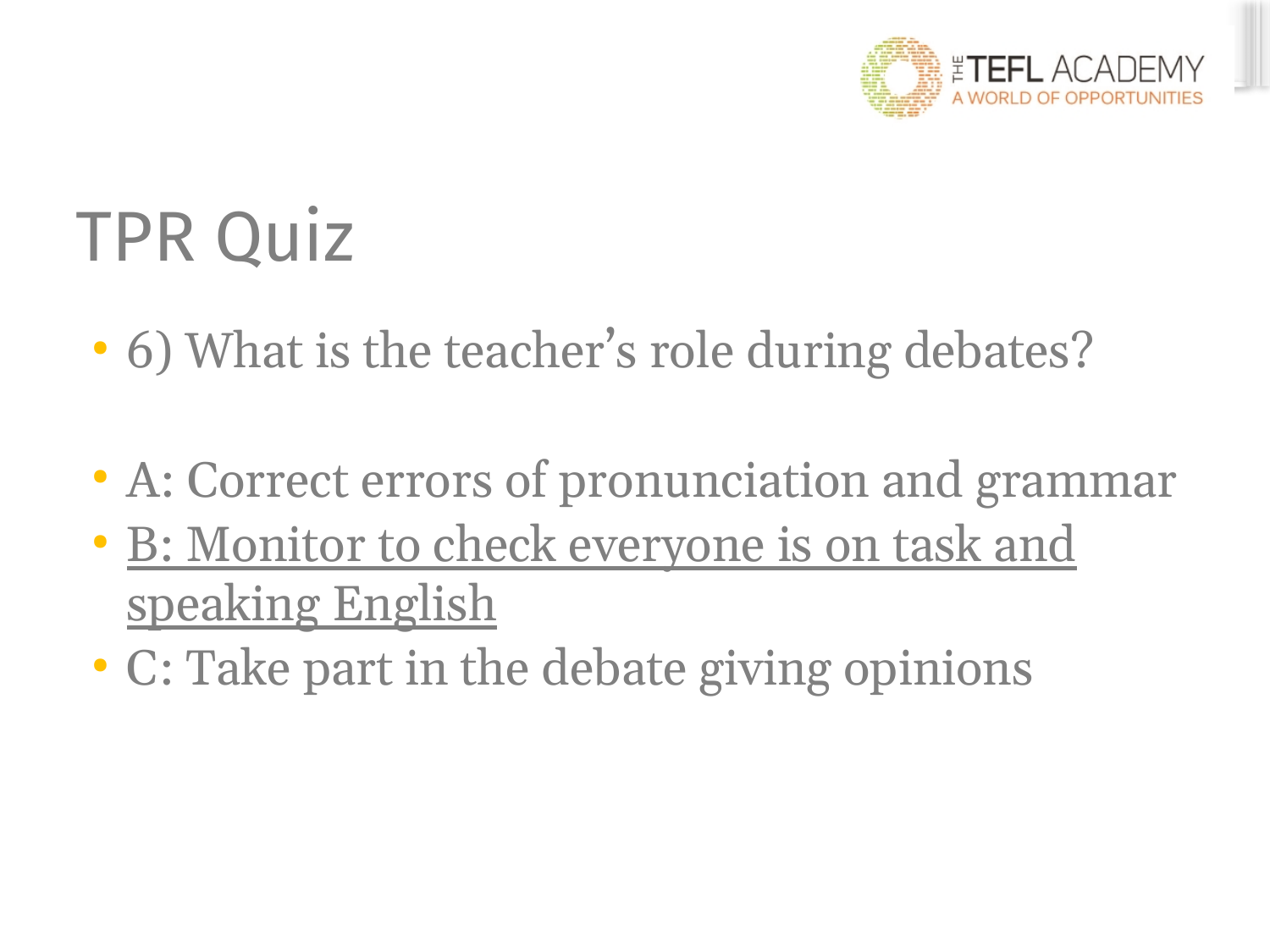

# TPR Quiz
6) What is the teacher’s role during debates?

A: Correct errors of pronunciation and grammar
B: Monitor to check everyone is on task and speaking English
C: Take part in the debate giving opinions